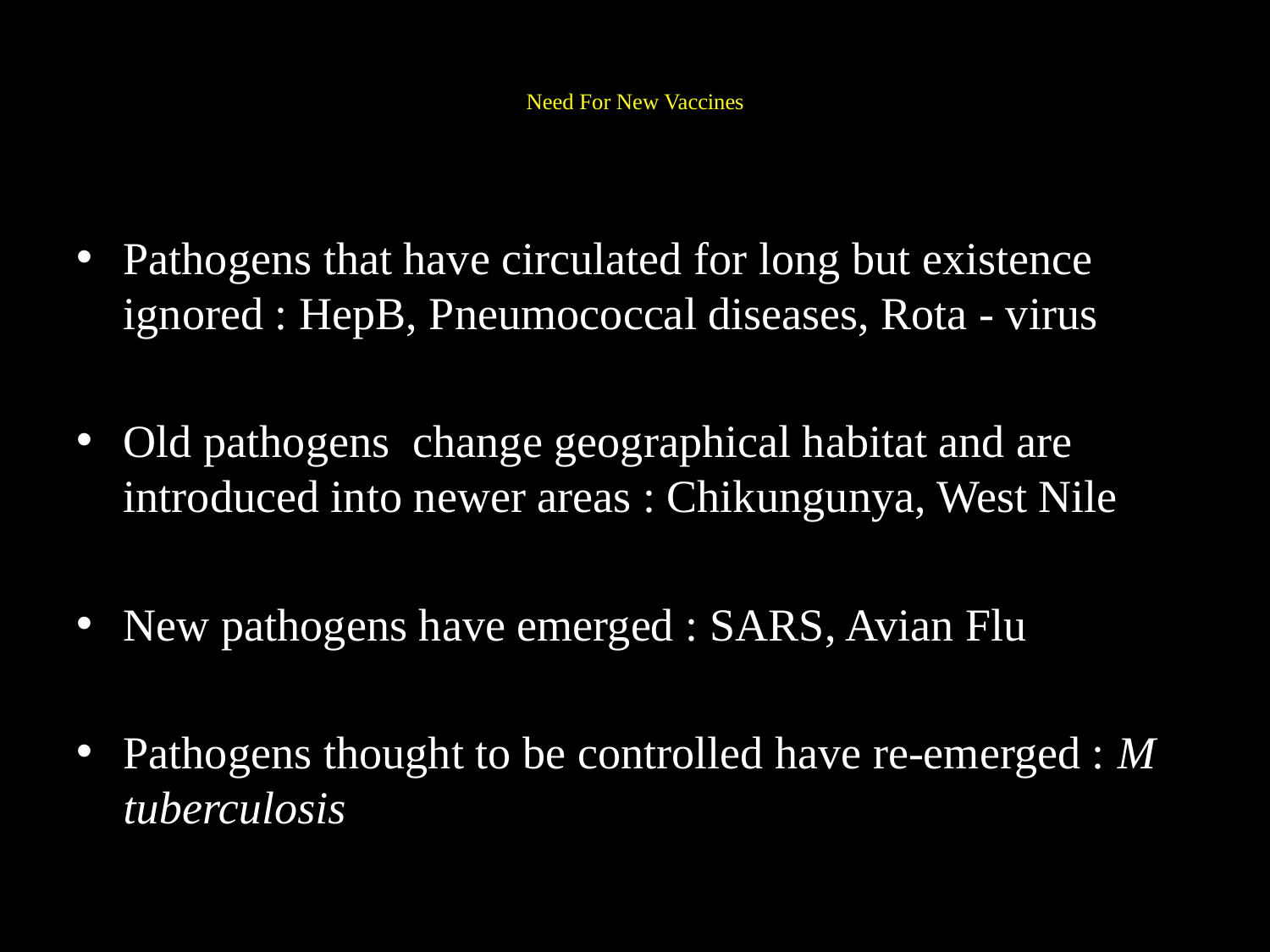

# Need For New Vaccines
Pathogens that have circulated for long but existence ignored : HepB, Pneumococcal diseases, Rota - virus

Old pathogens  change geographical habitat and are introduced into newer areas : Chikungunya, West Nile

New pathogens have emerged : SARS, Avian Flu

Pathogens thought to be controlled have re-emerged : M tuberculosis